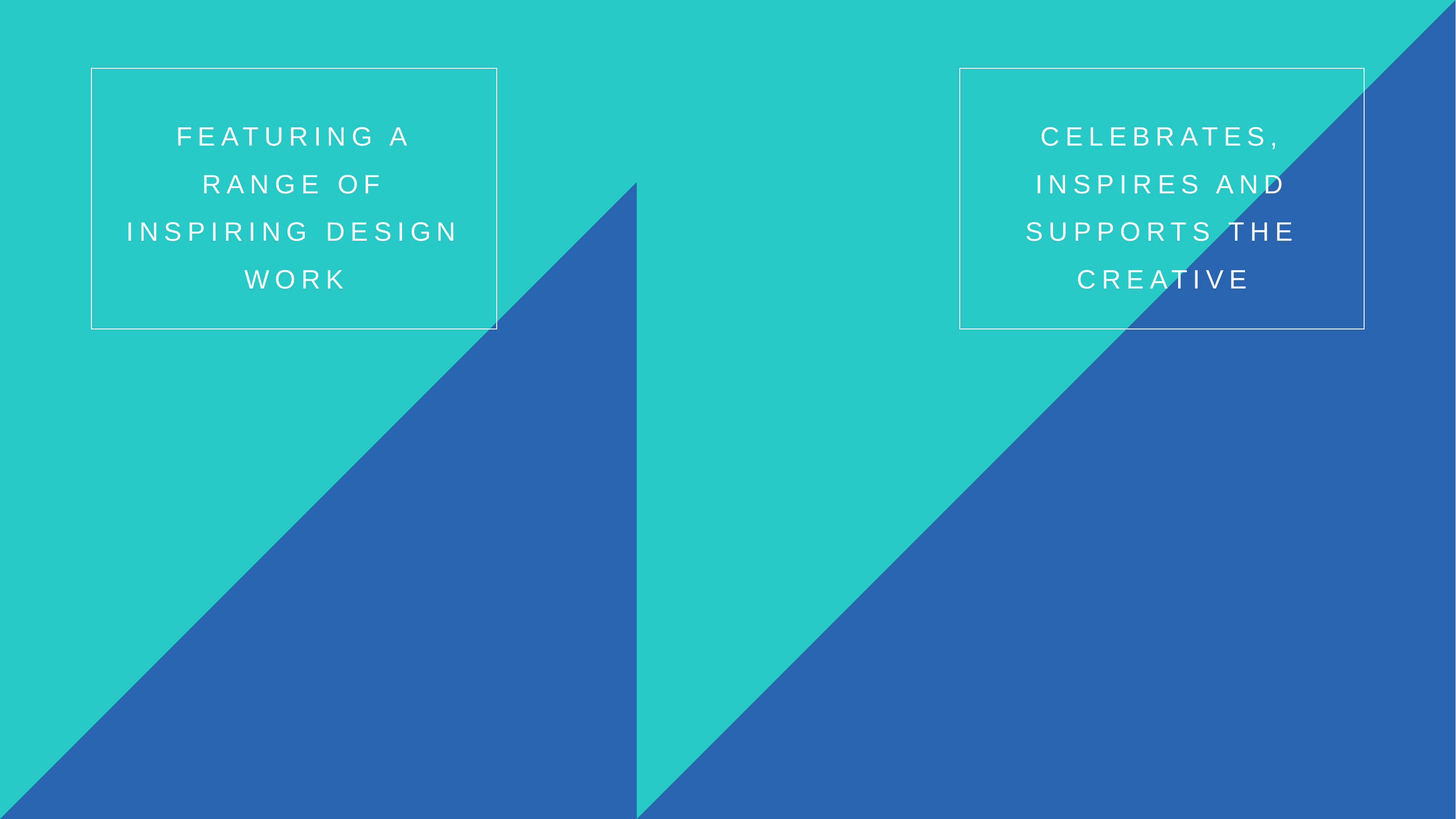

FEATURING A RANGE OF INSPIRING DESIGN WORK

CELEBRATES, INSPIRES AND SUPPORTS THE CREATIVE